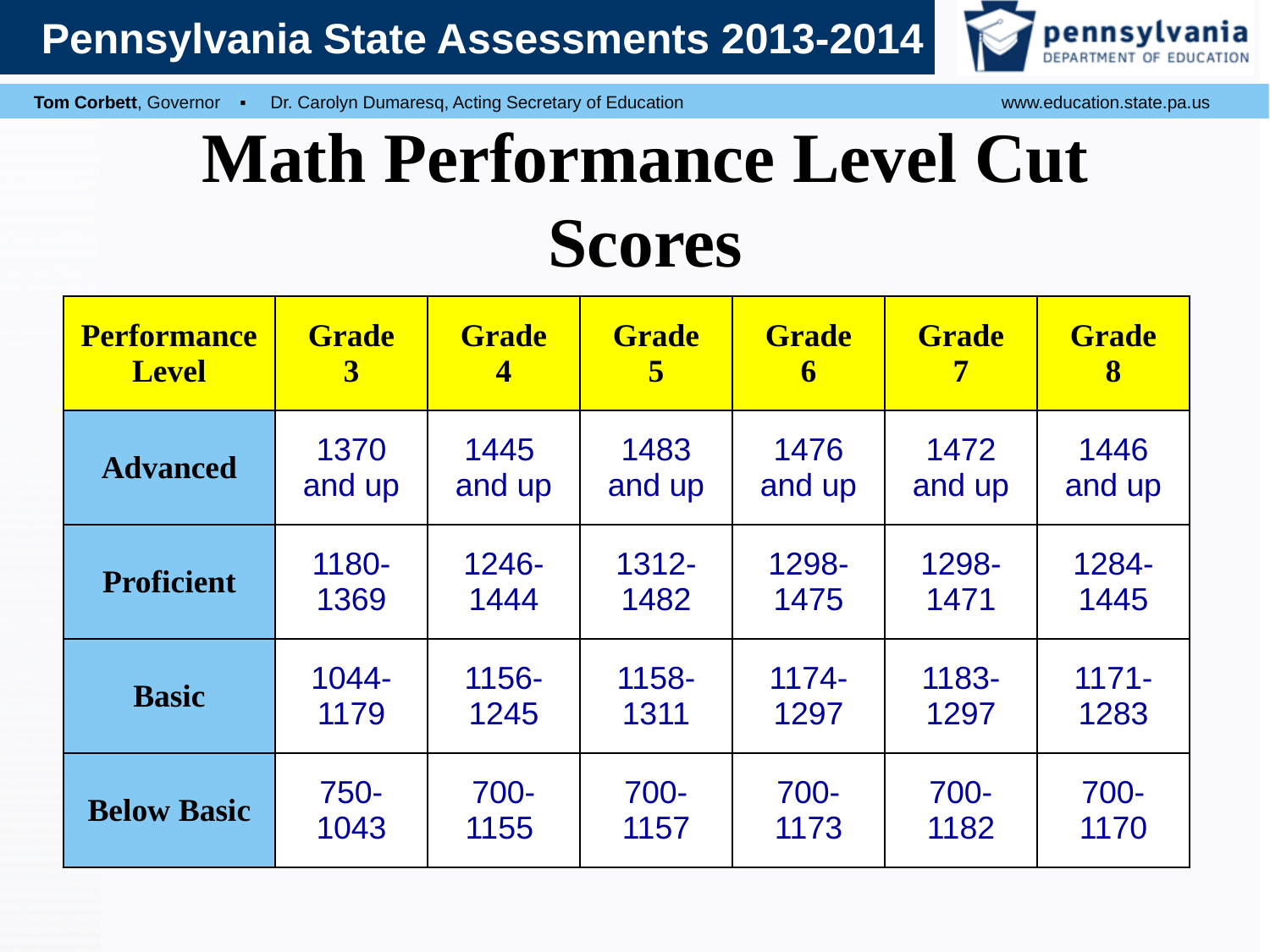

# Math Performance Level Cut Scores
| Performance Level | Grade 3 | Grade 4 | Grade 5 | Grade 6 | Grade 7 | Grade 8 |
| --- | --- | --- | --- | --- | --- | --- |
| Advanced | 1370 and up | 1445 and up | 1483 and up | 1476 and up | 1472 and up | 1446 and up |
| Proficient | 1180-1369 | 1246-1444 | 1312-1482 | 1298-1475 | 1298-1471 | 1284-1445 |
| Basic | 1044-1179 | 1156-1245 | 1158-1311 | 1174-1297 | 1183-1297 | 1171-1283 |
| Below Basic | 750-1043 | 700-1155 | 700-1157 | 700-1173 | 700-1182 | 700-1170 |